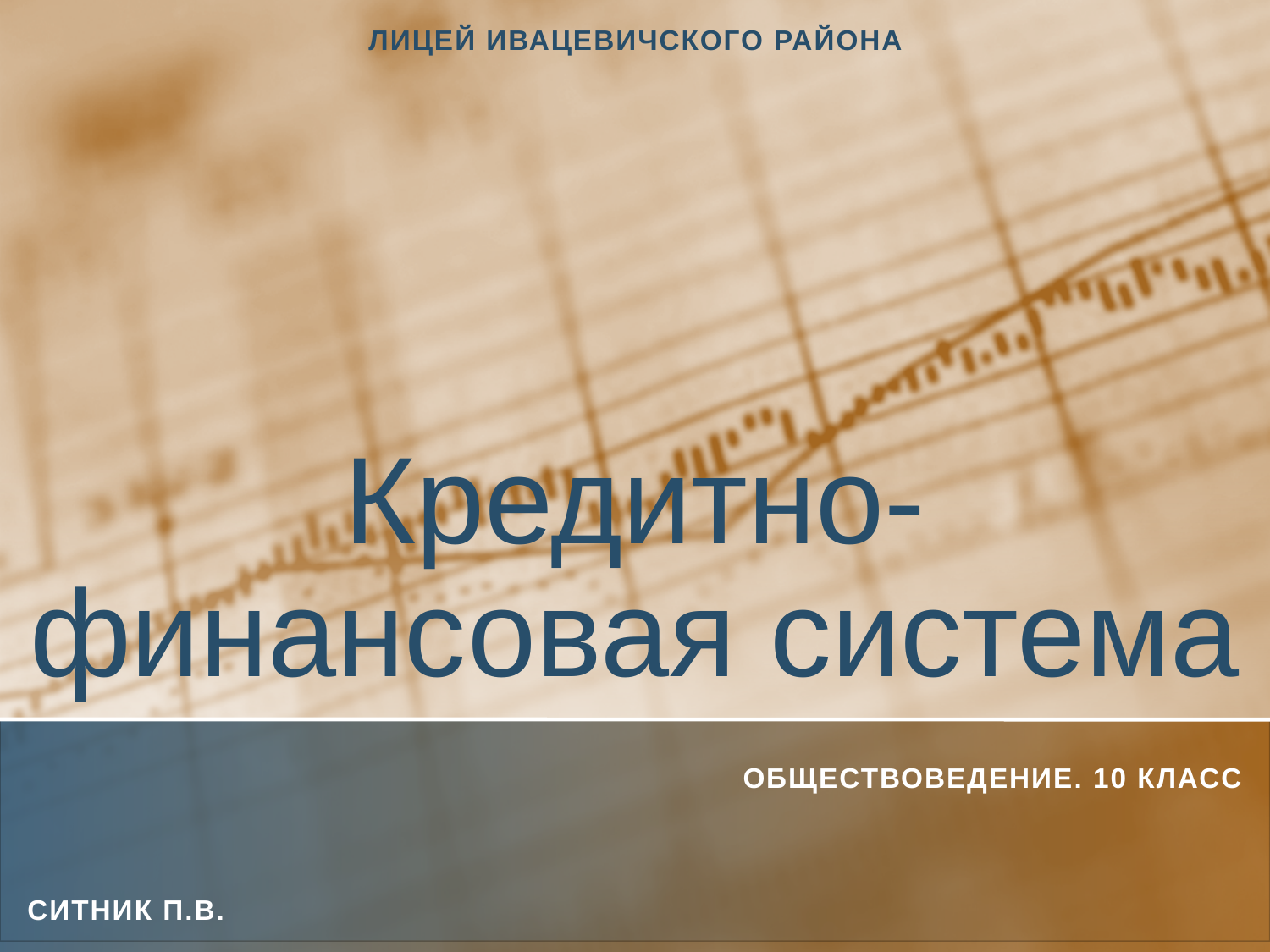

Лицей Ивацевичского района
# Кредитно-финансовая система
Обществоведение. 10 класс
Ситник П.В.